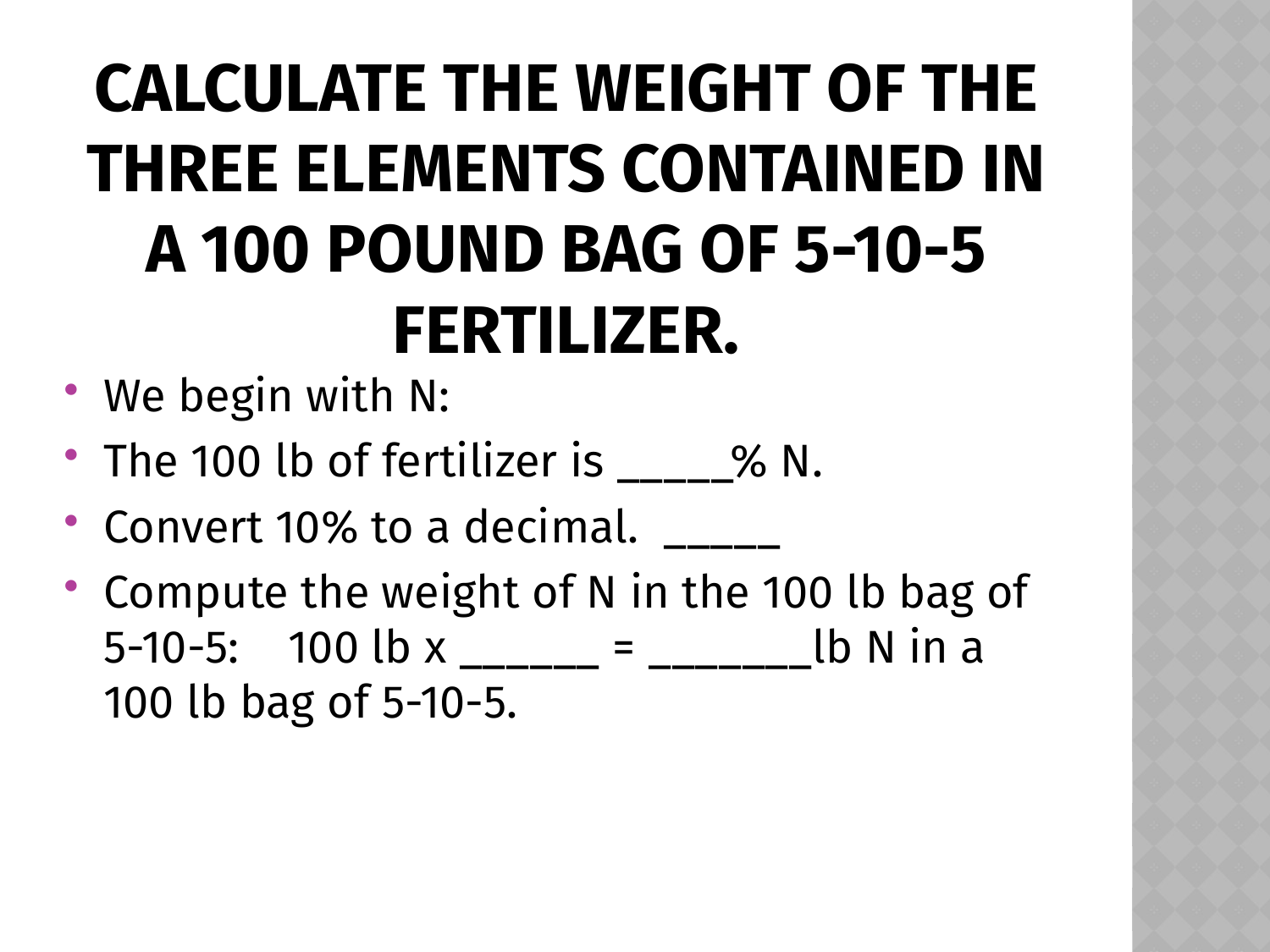

# Calculate the weight of the three elements contained in a 100 pound bag of 5-10-5 fertilizer.
We begin with N:
The 100 lb of fertilizer is _____% N.
Convert 10% to a decimal.  _____
Compute the weight of N in the 100 lb bag of 5-10-5:    100 lb x ______ = _______lb N in a 100 lb bag of 5-10-5.